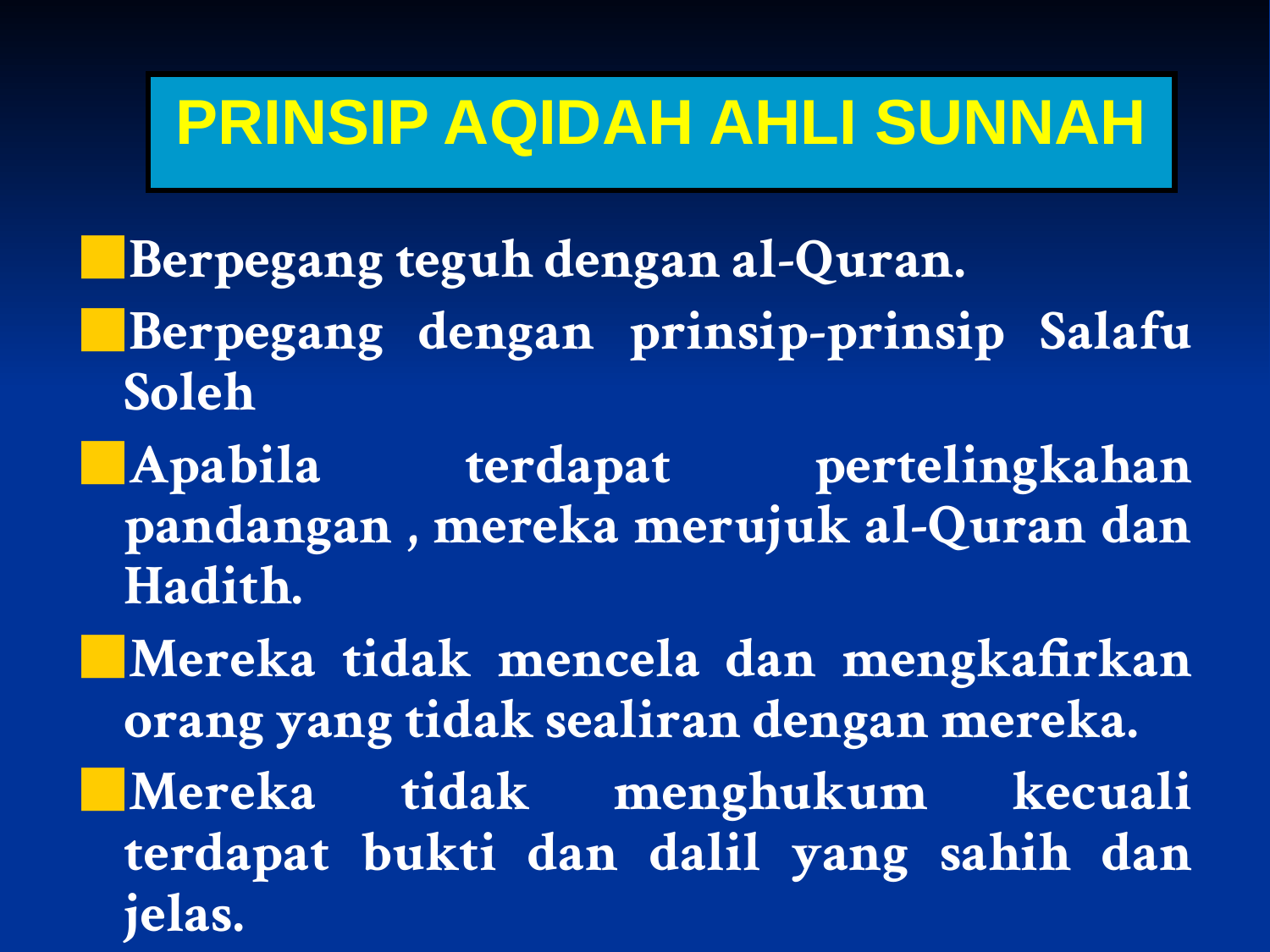

# PRINSIP AQIDAH AHLI SUNNAH
Berpegang teguh dengan al-Quran.
Berpegang dengan prinsip-prinsip Salafu Soleh
Apabila terdapat pertelingkahan pandangan , mereka merujuk al-Quran dan Hadith.
Mereka tidak mencela dan mengkafirkan orang yang tidak sealiran dengan mereka.
Mereka tidak menghukum kecuali terdapat bukti dan dalil yang sahih dan jelas.